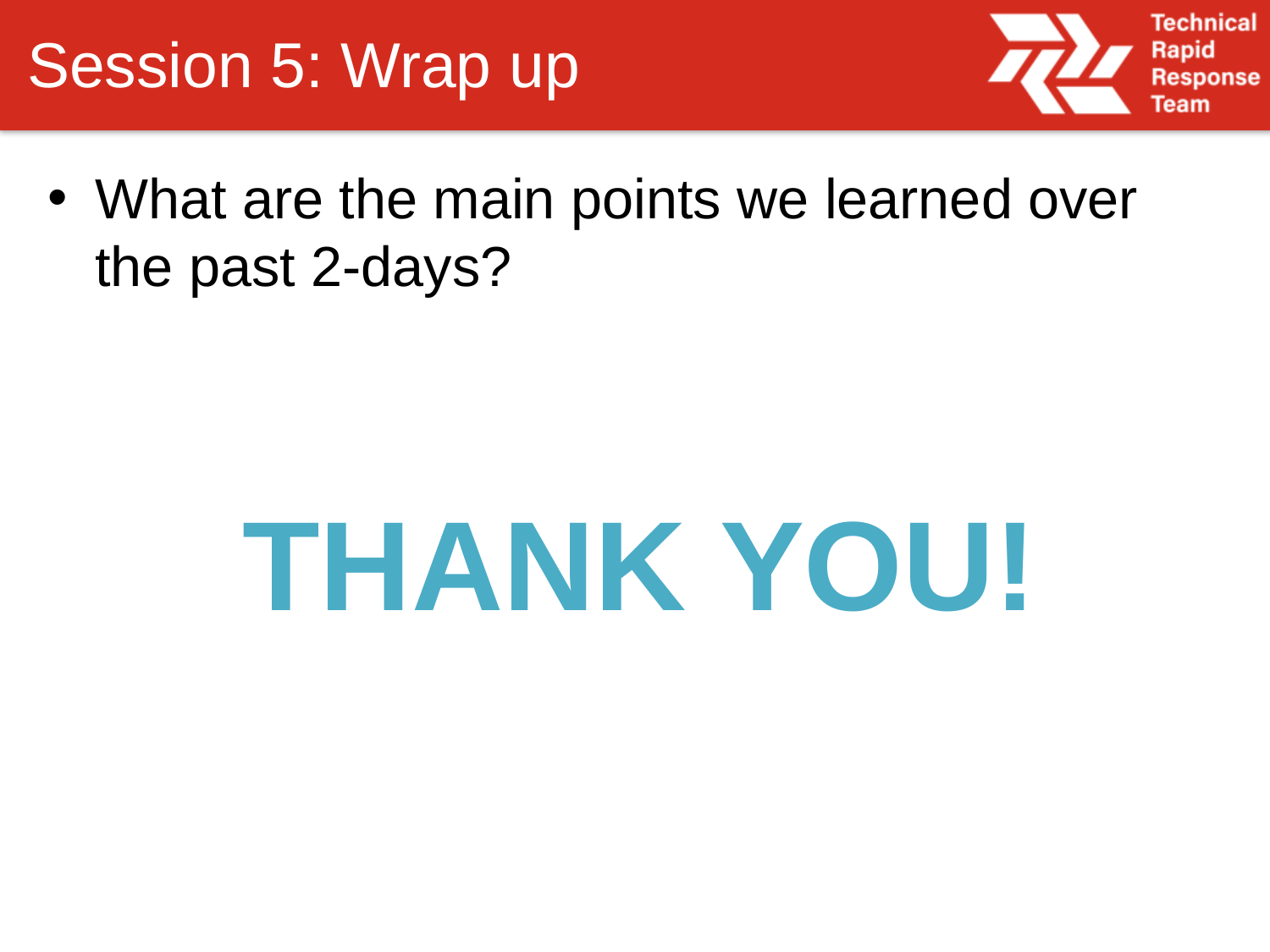

# Session 5: Wrap up
What are the main points we learned over the past 2-days?

THANK YOU!